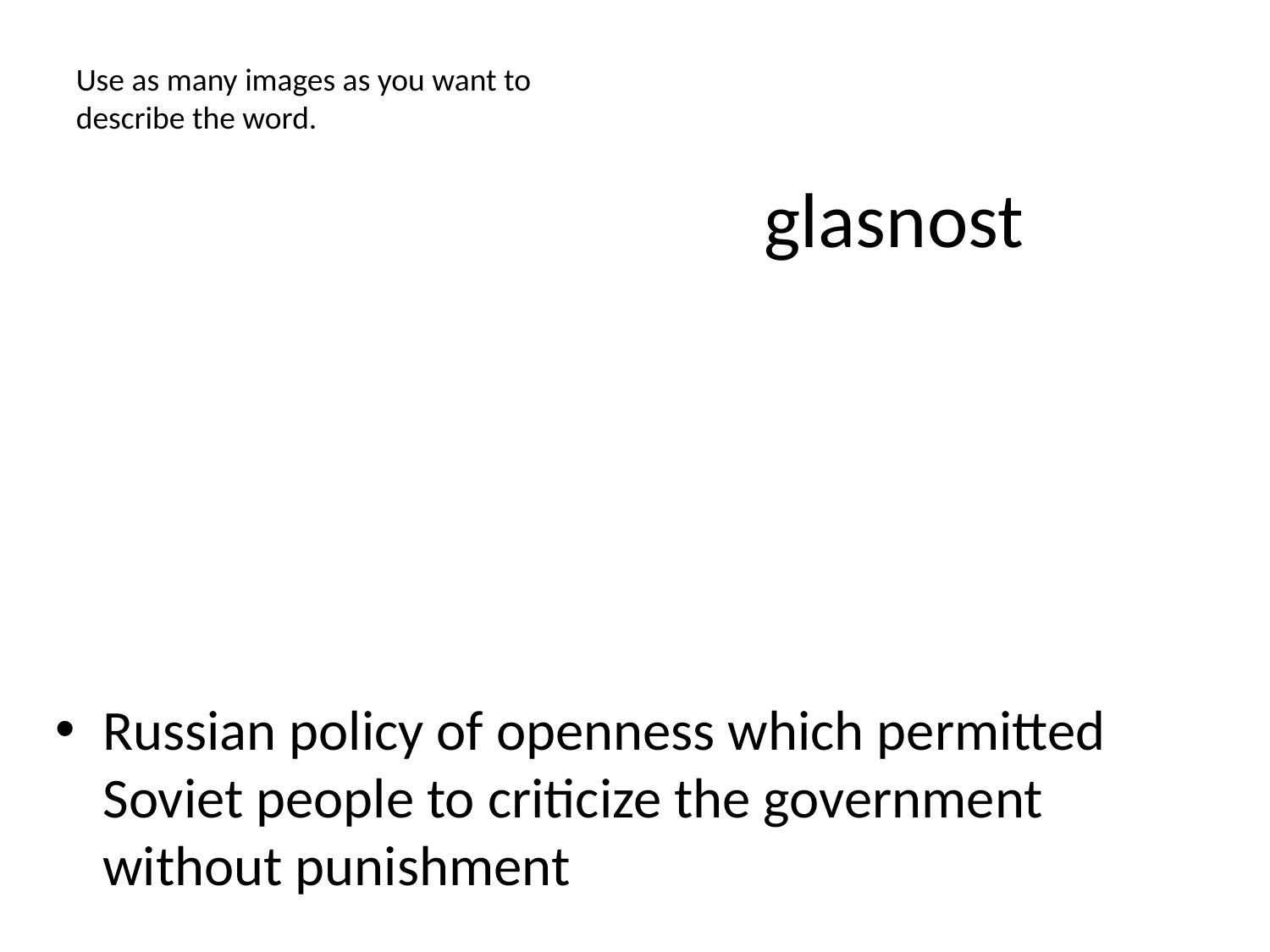

Use as many images as you want to describe the word.
# glasnost
Russian policy of openness which permitted Soviet people to criticize the government without punishment